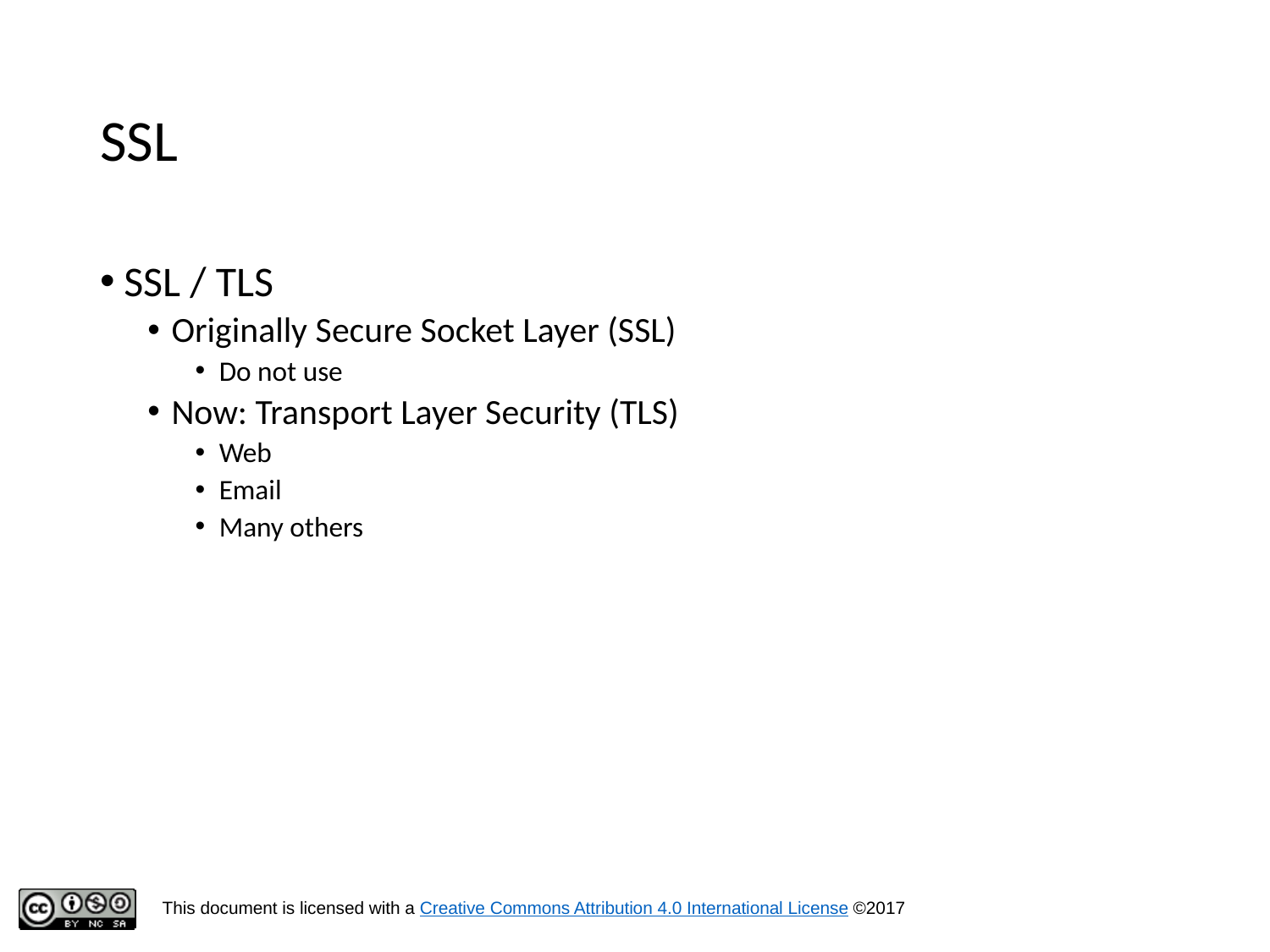

# SSL
SSL / TLS
Originally Secure Socket Layer (SSL)
Do not use
Now: Transport Layer Security (TLS)
Web
Email
Many others